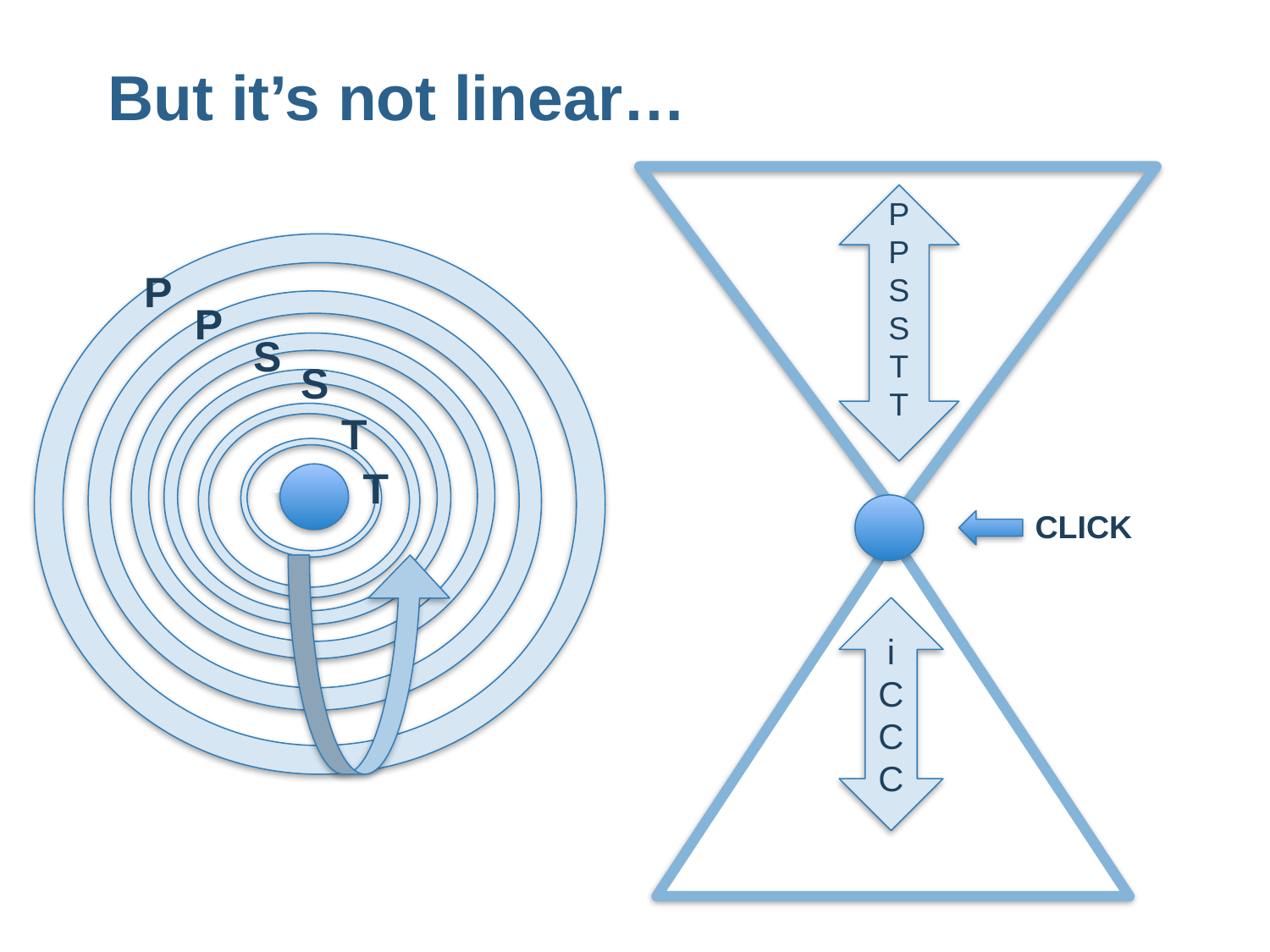

# But it’s not linear…

P
P
S
S
T
T

P

P
S

S

T

T
T

CLICK

iCCC